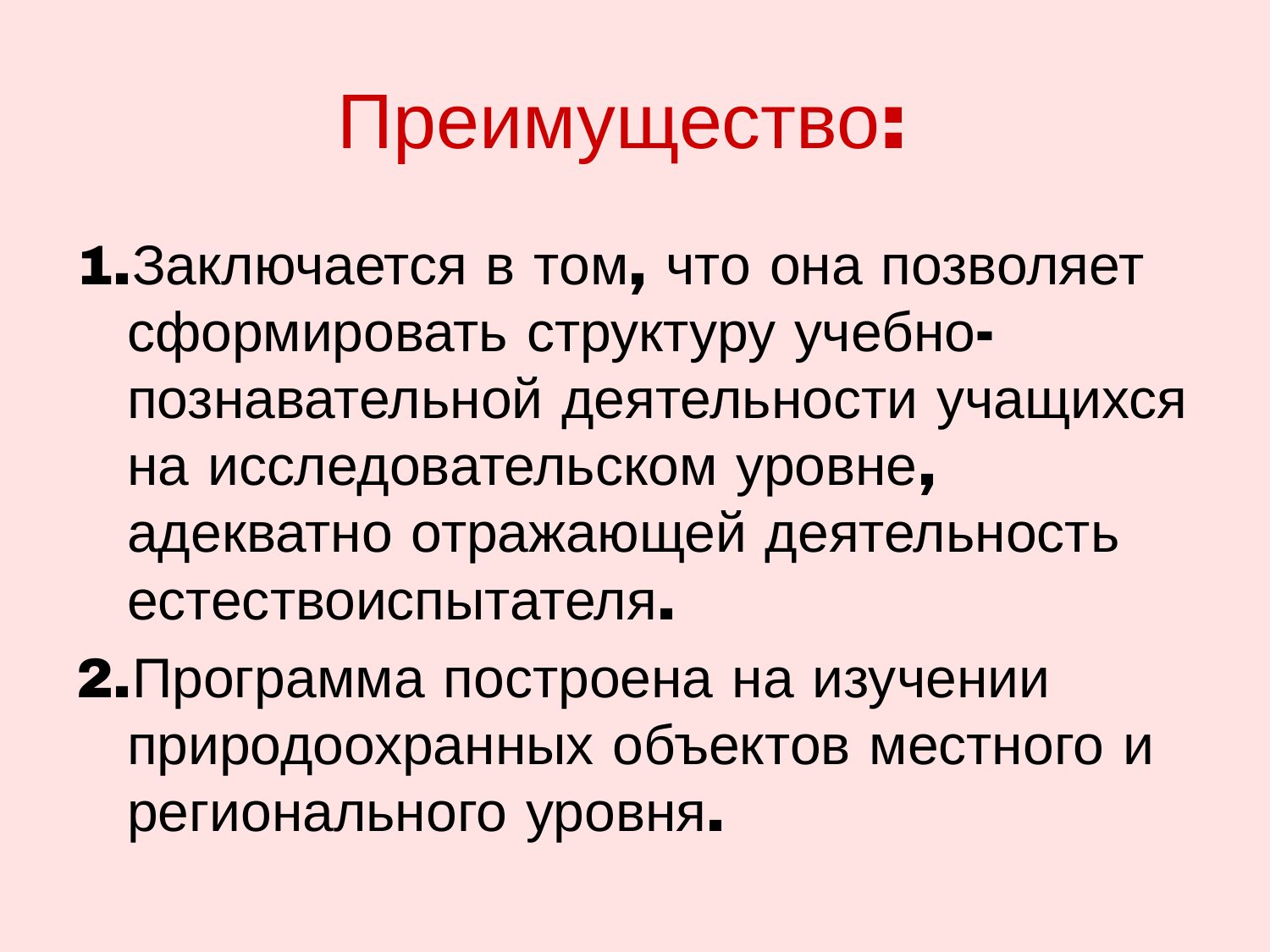

# Преимущество:
1.Заключается в том, что она позволяет сформировать структуру учебно-познавательной деятельности учащихся на исследовательском уровне, адекватно отражающей деятельность естествоиспытателя.
2.Программа построена на изучении природоохранных объектов местного и регионального уровня.